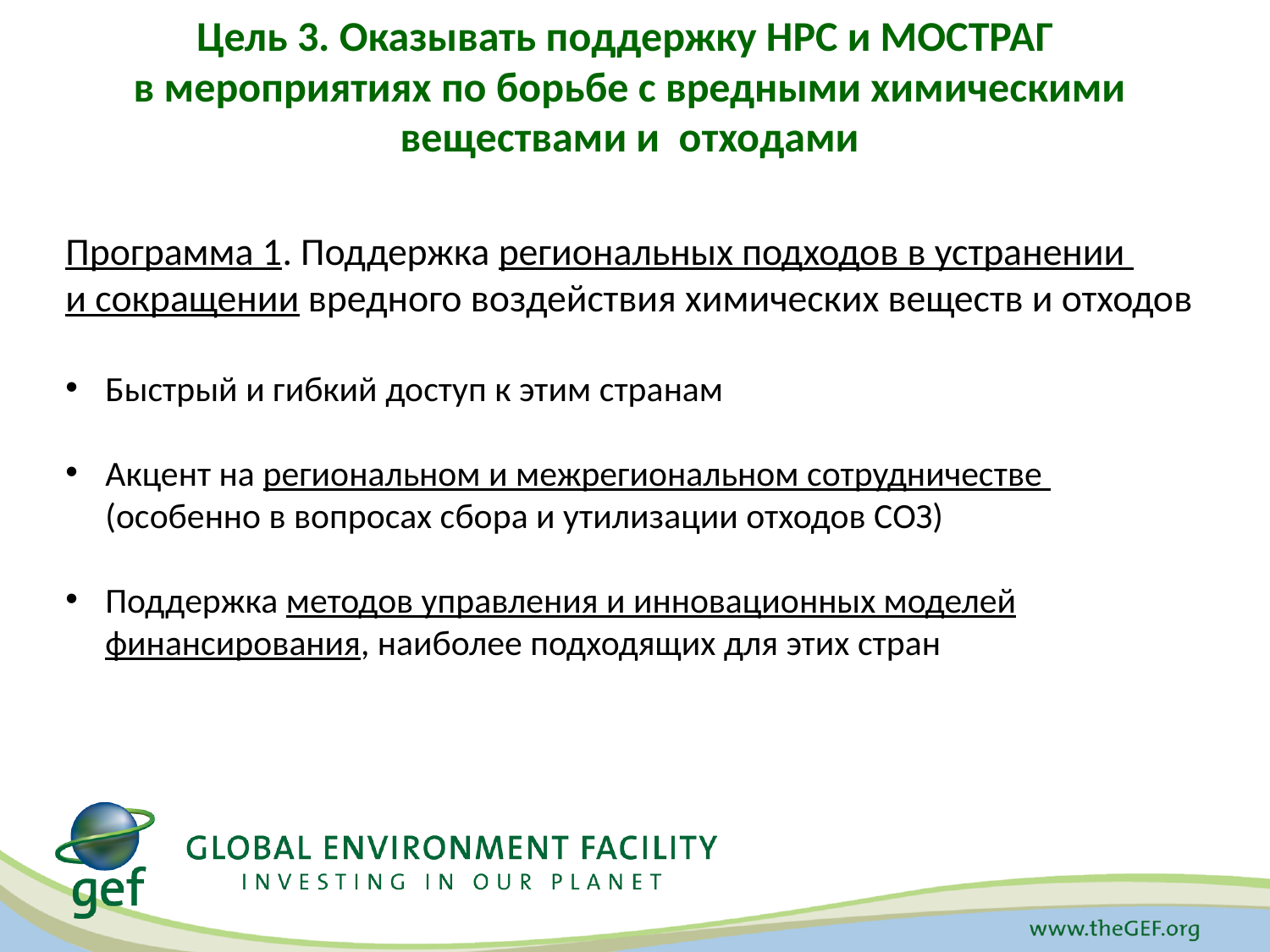

# Цель 3. Оказывать поддержку НРС и МОСТРАГ в мероприятиях по борьбе с вредными химическими веществами и  отходами

Программа 1. Поддержка региональных подходов в устранении
и сокращении вредного воздействия химических веществ и отходов

Быстрый и гибкий доступ к этим странам

Акцент на региональном и межрегиональном сотрудничестве
(особенно в вопросах сбора и утилизации отходов СОЗ)

Поддержка методов управления и инновационных моделей финансирования, наиболее подходящих для этих стран